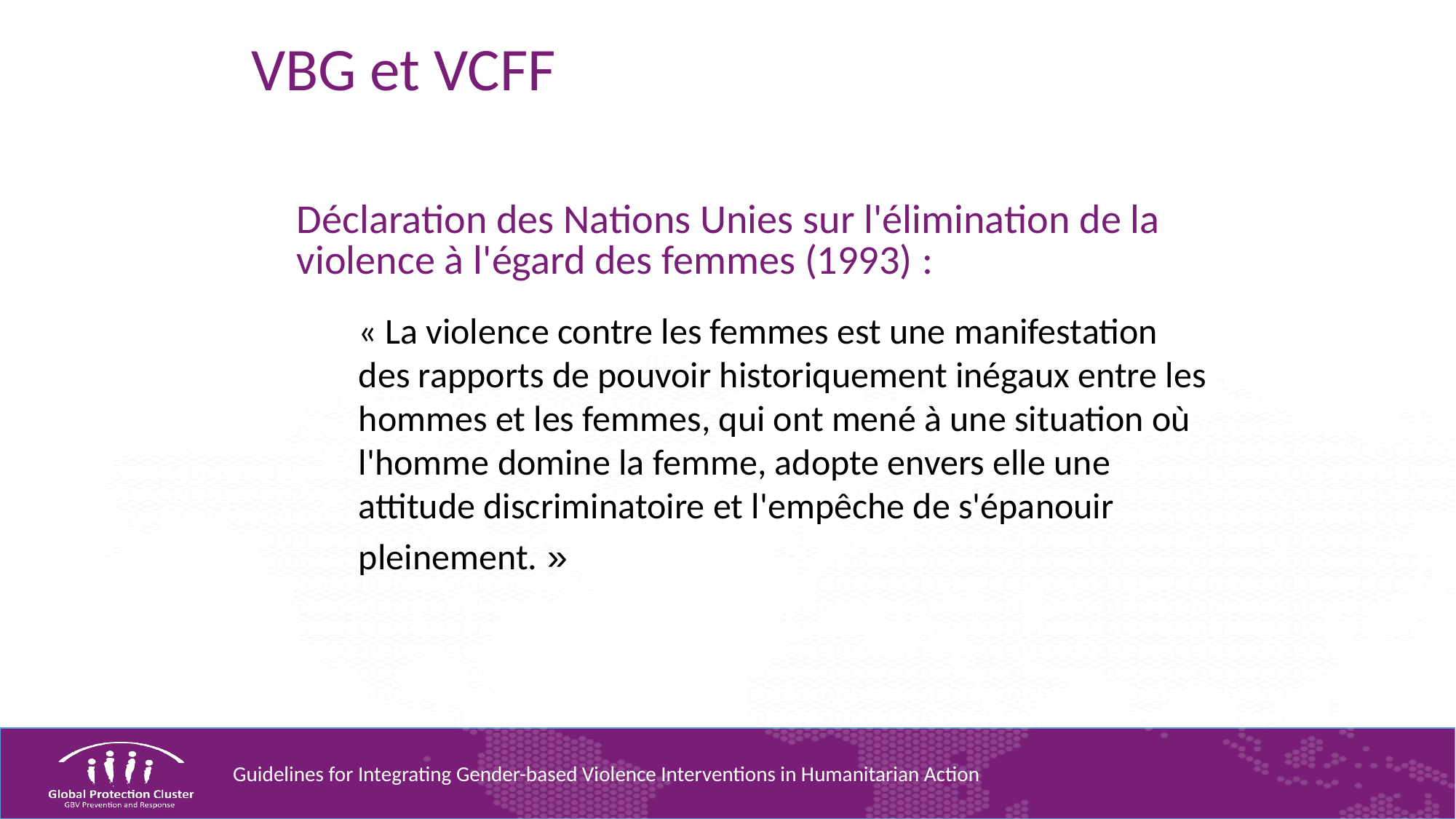

VBG et VCFF
Déclaration des Nations Unies sur l'élimination de la violence à l'égard des femmes (1993) :

« La violence contre les femmes est une manifestation des rapports de pouvoir historiquement inégaux entre les hommes et les femmes, qui ont mené à une situation où l'homme domine la femme, adopte envers elle une attitude discriminatoire et l'empêche de s'épanouir pleinement. »